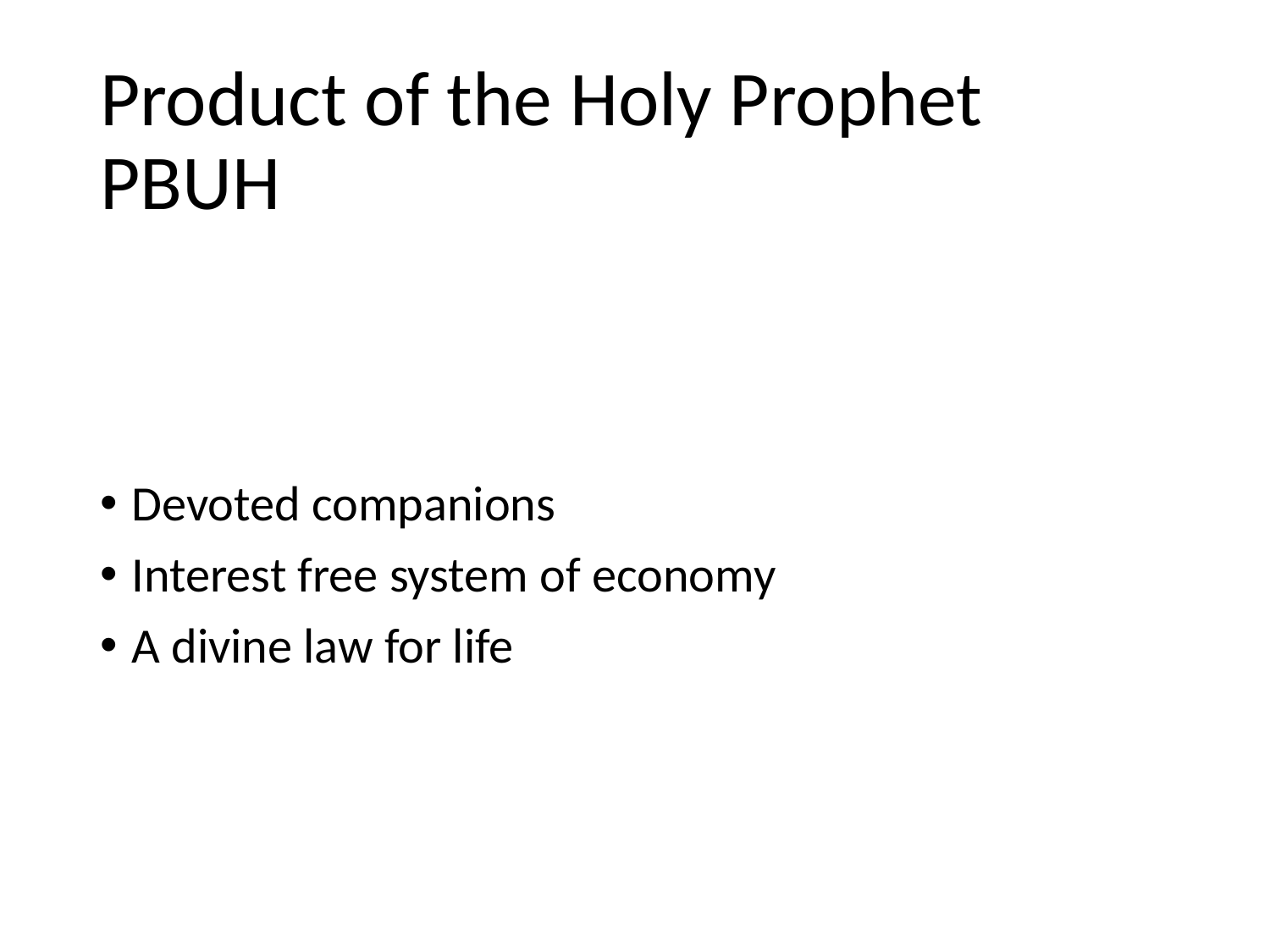

# Product of the Holy Prophet PBUH

Devoted companions
Interest free system of economy
A divine law for life